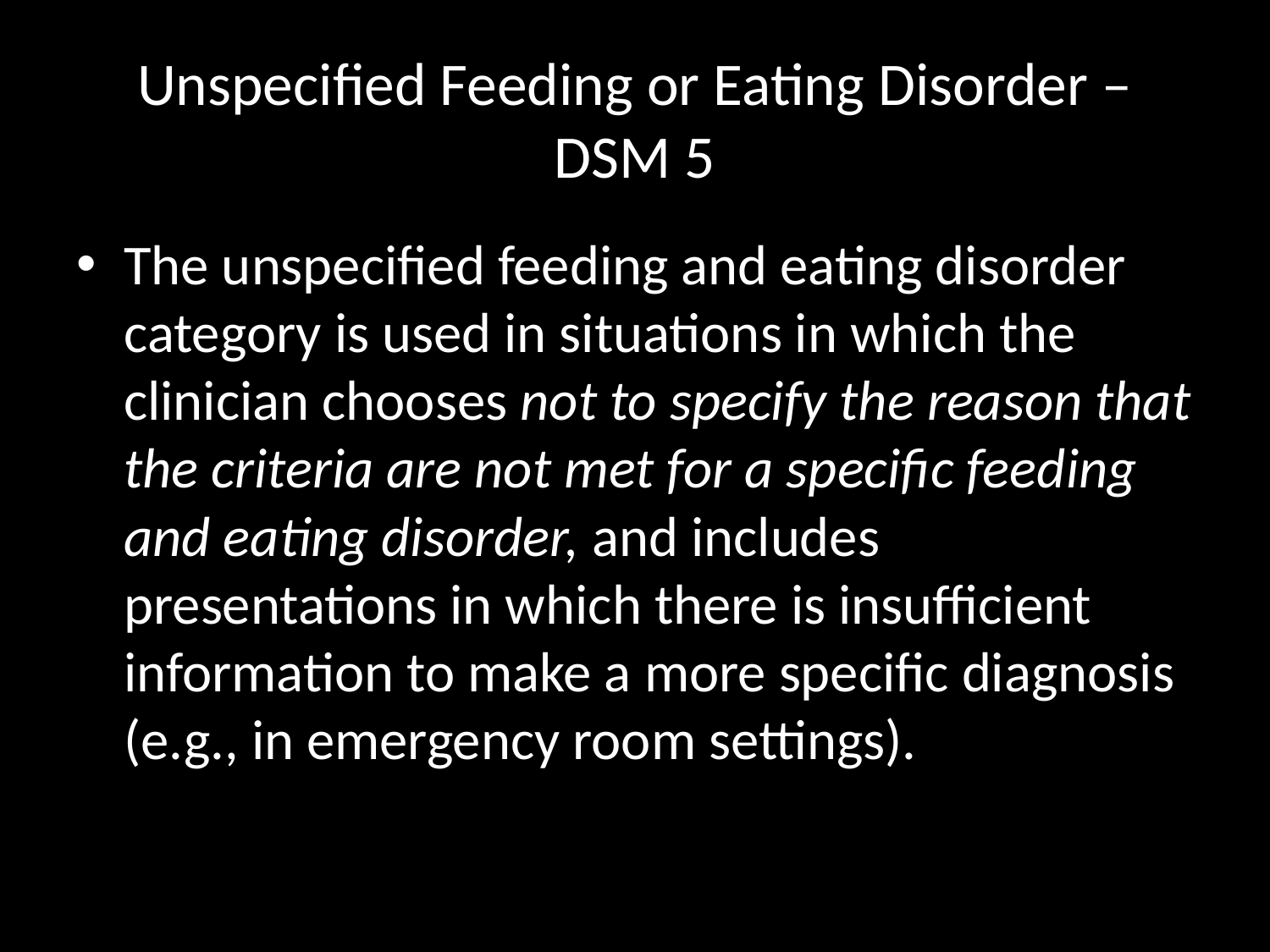

# Unspecified Feeding or Eating Disorder – DSM 5
The unspecified feeding and eating disorder category is used in situations in which the clinician chooses not to specify the reason that the criteria are not met for a specific feeding and eating disorder, and includes presentations in which there is insufficient information to make a more specific diagnosis (e.g., in emergency room settings).